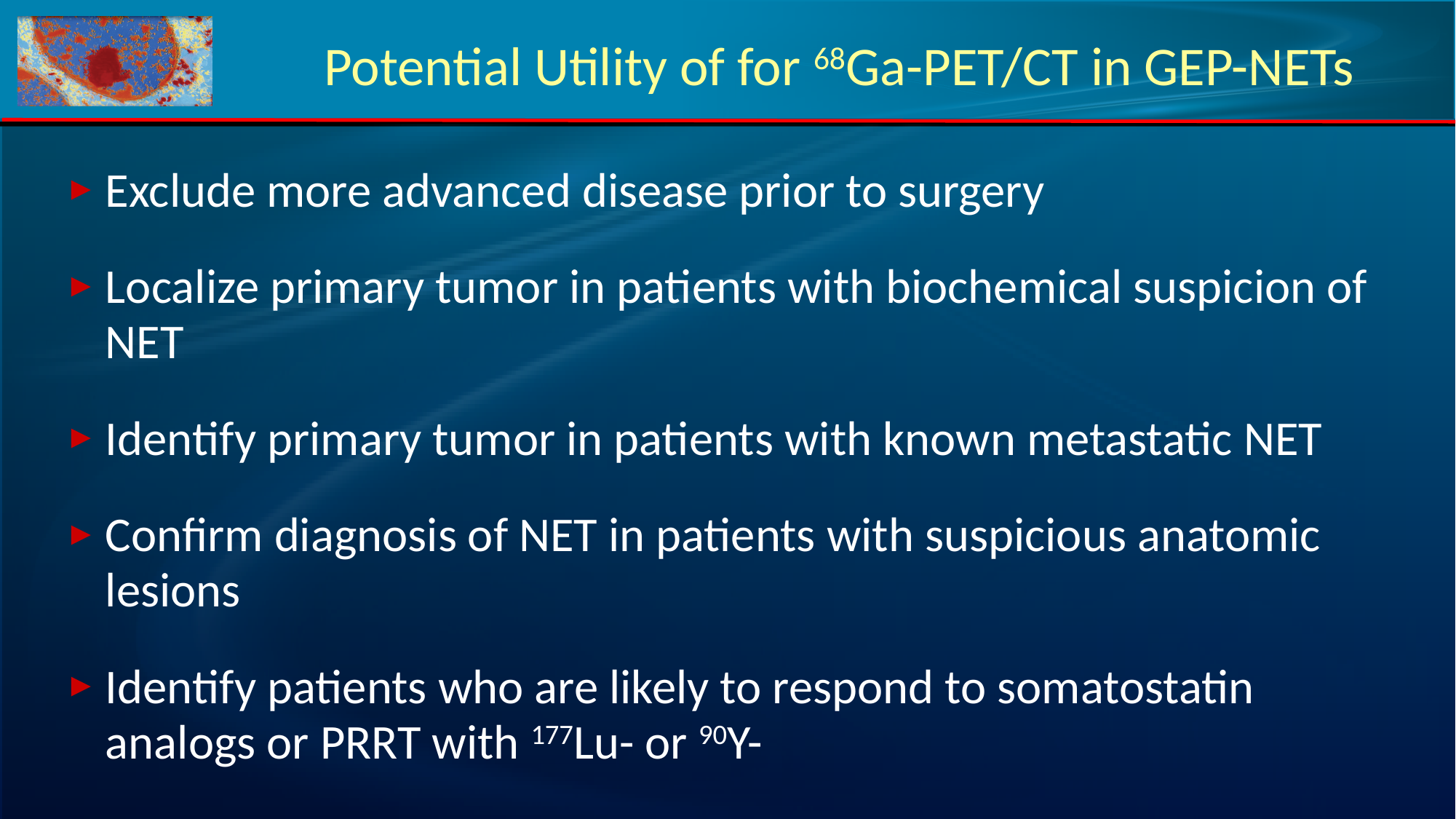

# Potential Utility of for 68Ga-PET/CT in GEP-NETs
Exclude more advanced disease prior to surgery
Localize primary tumor in patients with biochemical suspicion of NET
Identify primary tumor in patients with known metastatic NET
Confirm diagnosis of NET in patients with suspicious anatomic lesions
Identify patients who are likely to respond to somatostatin analogs or PRRT with 177Lu- or 90Y-